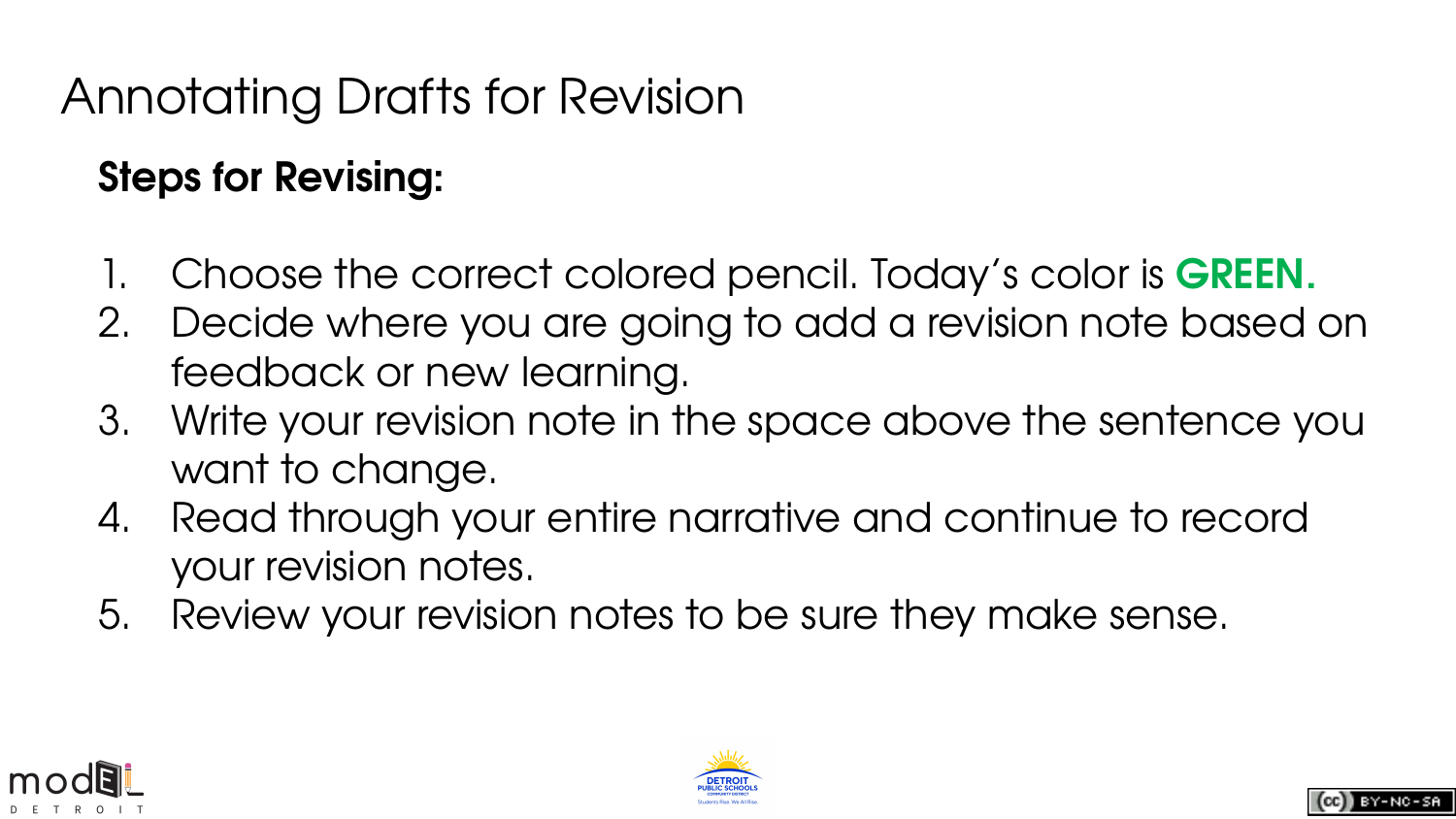

# Annotating Drafts for Revision
Steps for Revising:

Choose the correct colored pencil. Today’s color is GREEN.
Decide where you are going to add a revision note based on feedback or new learning.
Write your revision note in the space above the sentence you want to change.
Read through your entire narrative and continue to record your revision notes.
Review your revision notes to be sure they make sense.